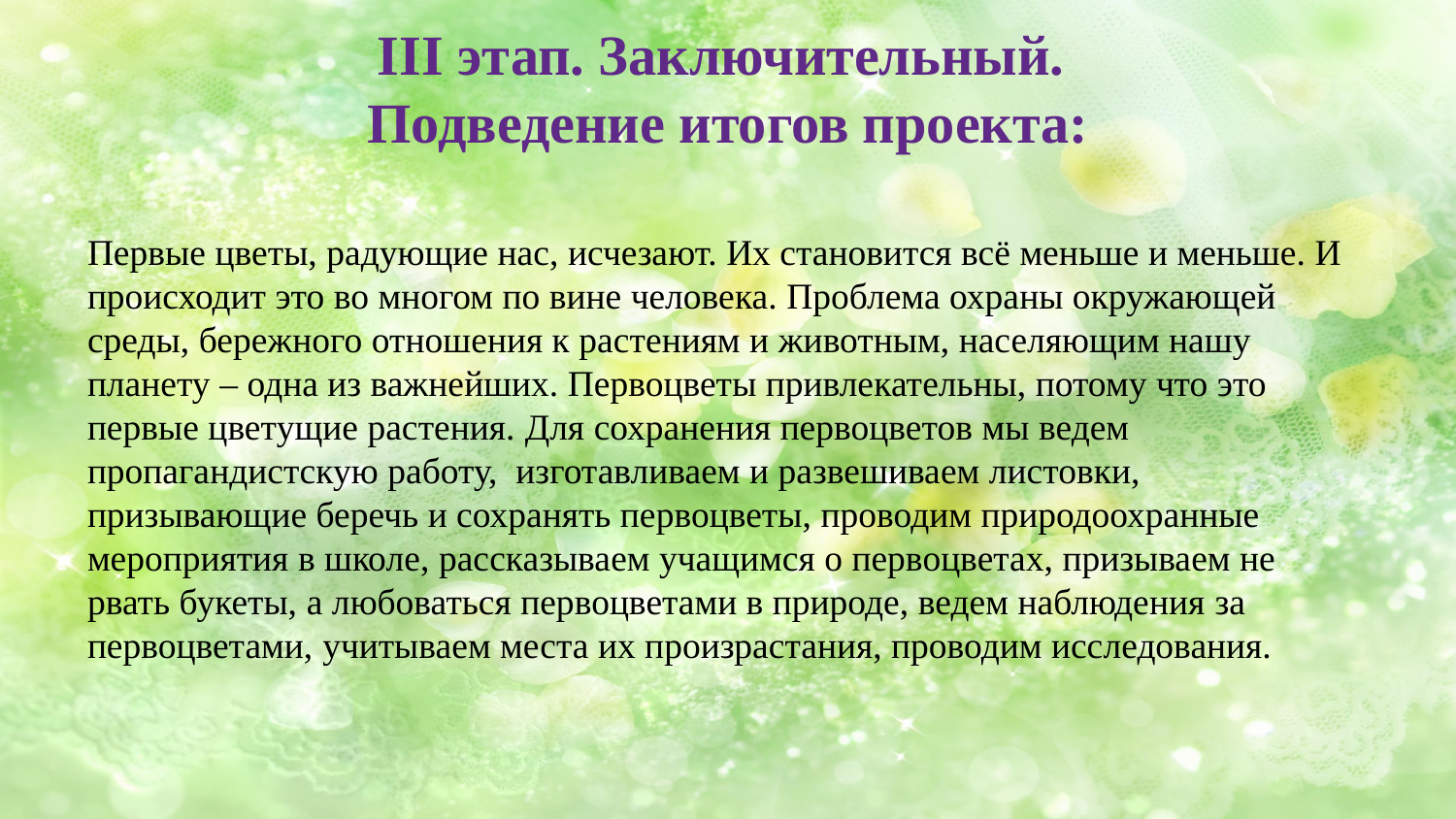

# III этап. Заключительный. Подведение итогов проекта:
Первые цветы, радующие нас, исчезают. Их становится всё меньше и меньше. И происходит это во многом по вине человека. Проблема охраны окружающей среды, бережного отношения к растениям и животным, населяющим нашу планету – одна из важнейших. Первоцветы привлекательны, потому что это первые цветущие растения. Для сохранения первоцветов мы ведем пропагандистскую работу,  изготавливаем и развешиваем листовки, призывающие беречь и сохранять первоцветы, проводим природоохранные мероприятия в школе, рассказываем учащимся о первоцветах, призываем не рвать букеты, а любоваться первоцветами в природе, ведем наблюдения за первоцветами, учитываем места их произрастания, проводим исследования.